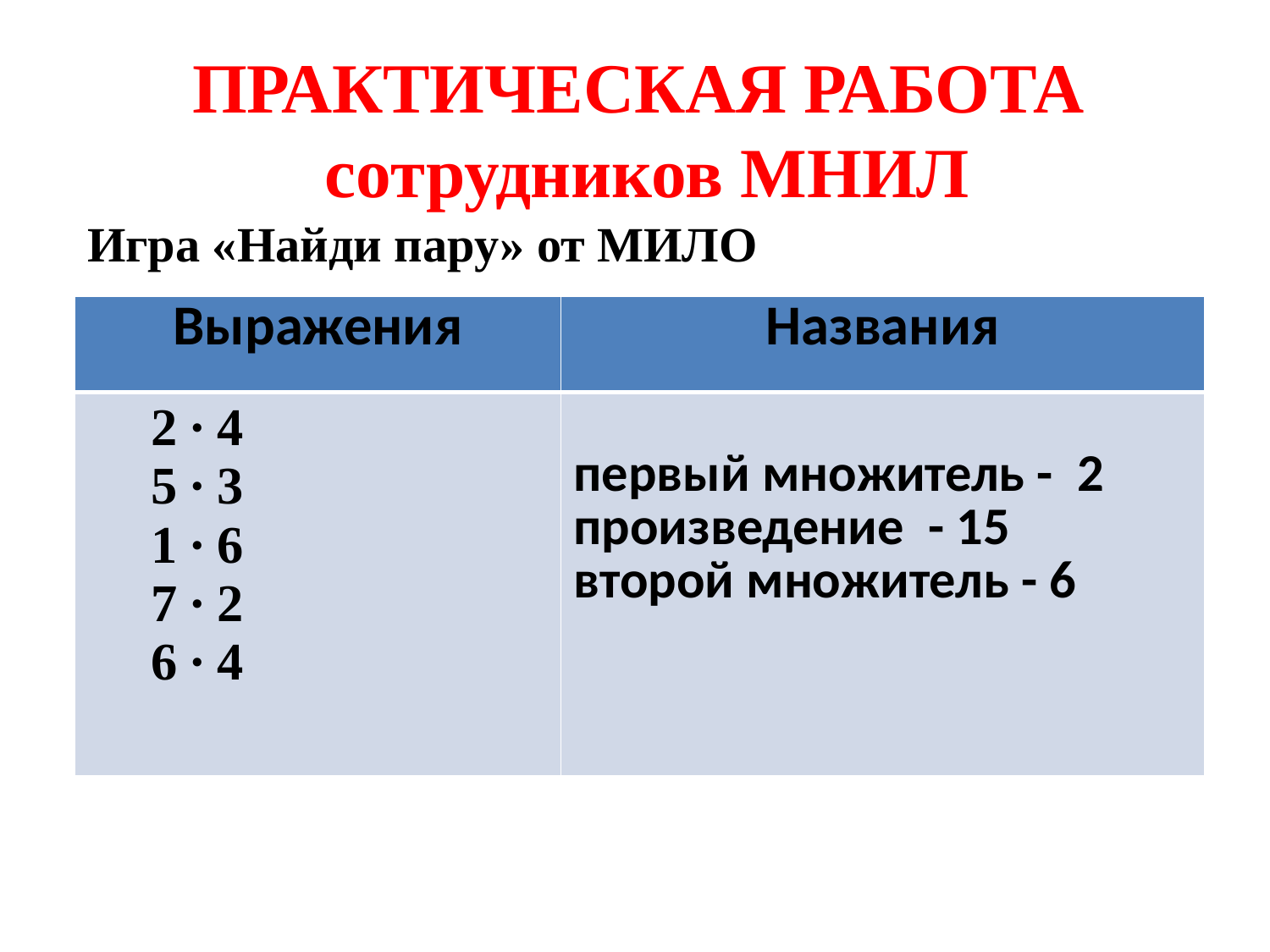

ПРАКТИЧЕСКАЯ РАБОТА
сотрудников МНИЛ
Игра «Найди пару» от МИЛО

| Выражения | Названия |
| --- | --- |
| 2 ∙ 4 5 ∙ 3 1 ∙ 6 7 ∙ 2 6 ∙ 4 | первый множитель - 2 произведение - 15 второй множитель - 6 |